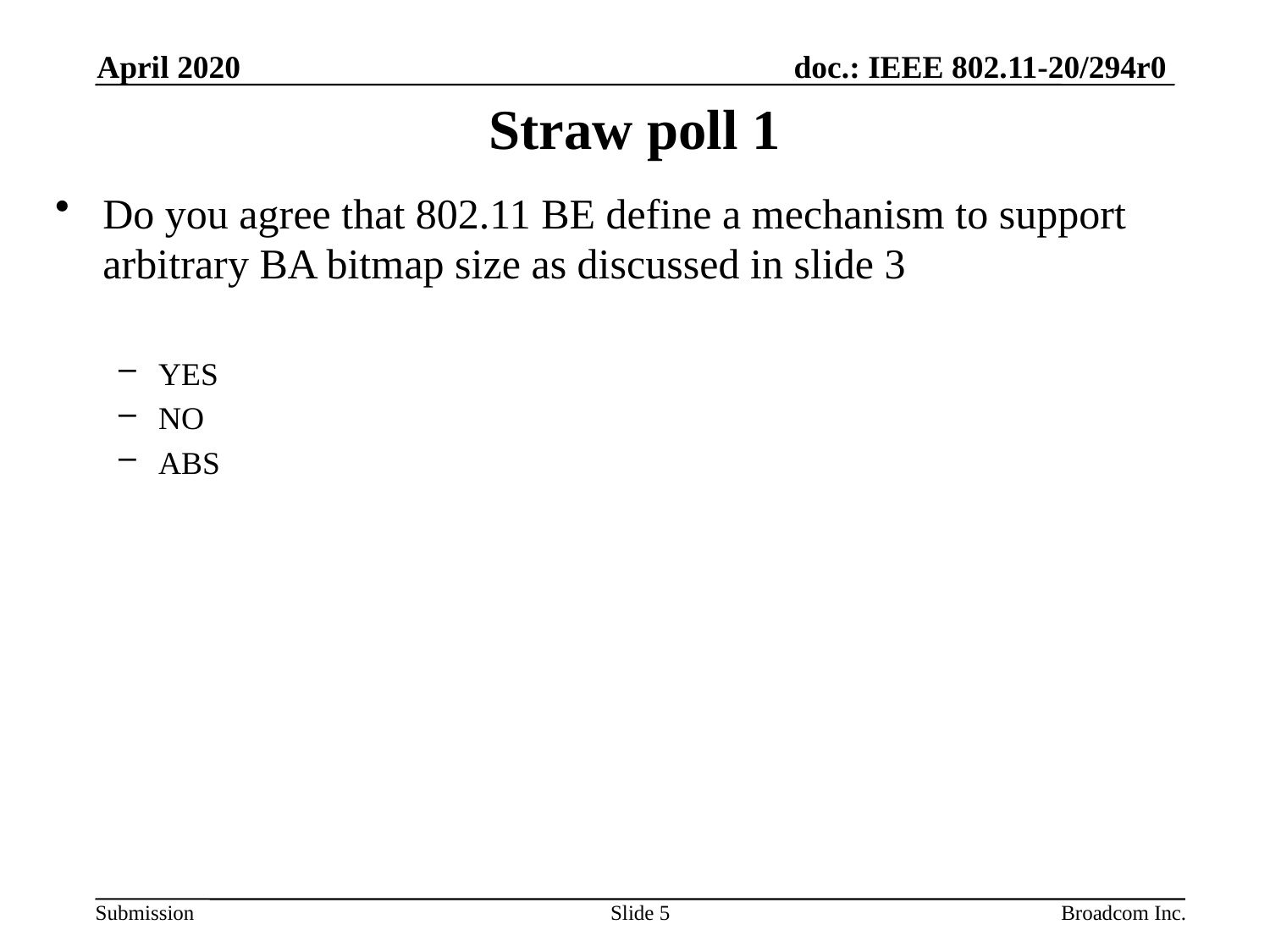

April 2020
# Straw poll 1
Do you agree that 802.11 BE define a mechanism to support arbitrary BA bitmap size as discussed in slide 3

YES
NO
ABS
Slide 5
Broadcom Inc.